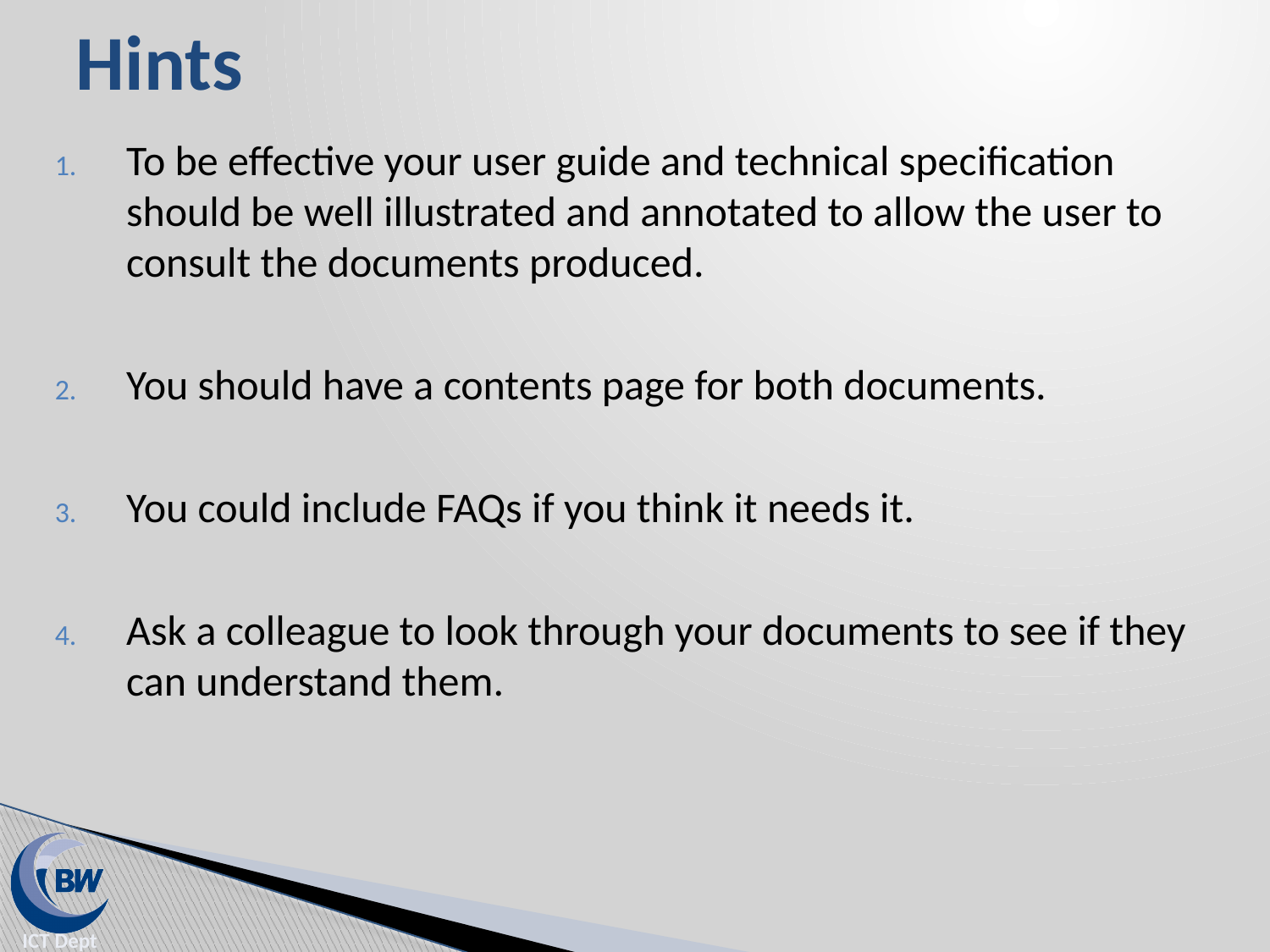

# Hints
To be effective your user guide and technical specification should be well illustrated and annotated to allow the user to consult the documents produced.

You should have a contents page for both documents.

You could include FAQs if you think it needs it.

Ask a colleague to look through your documents to see if they can understand them.